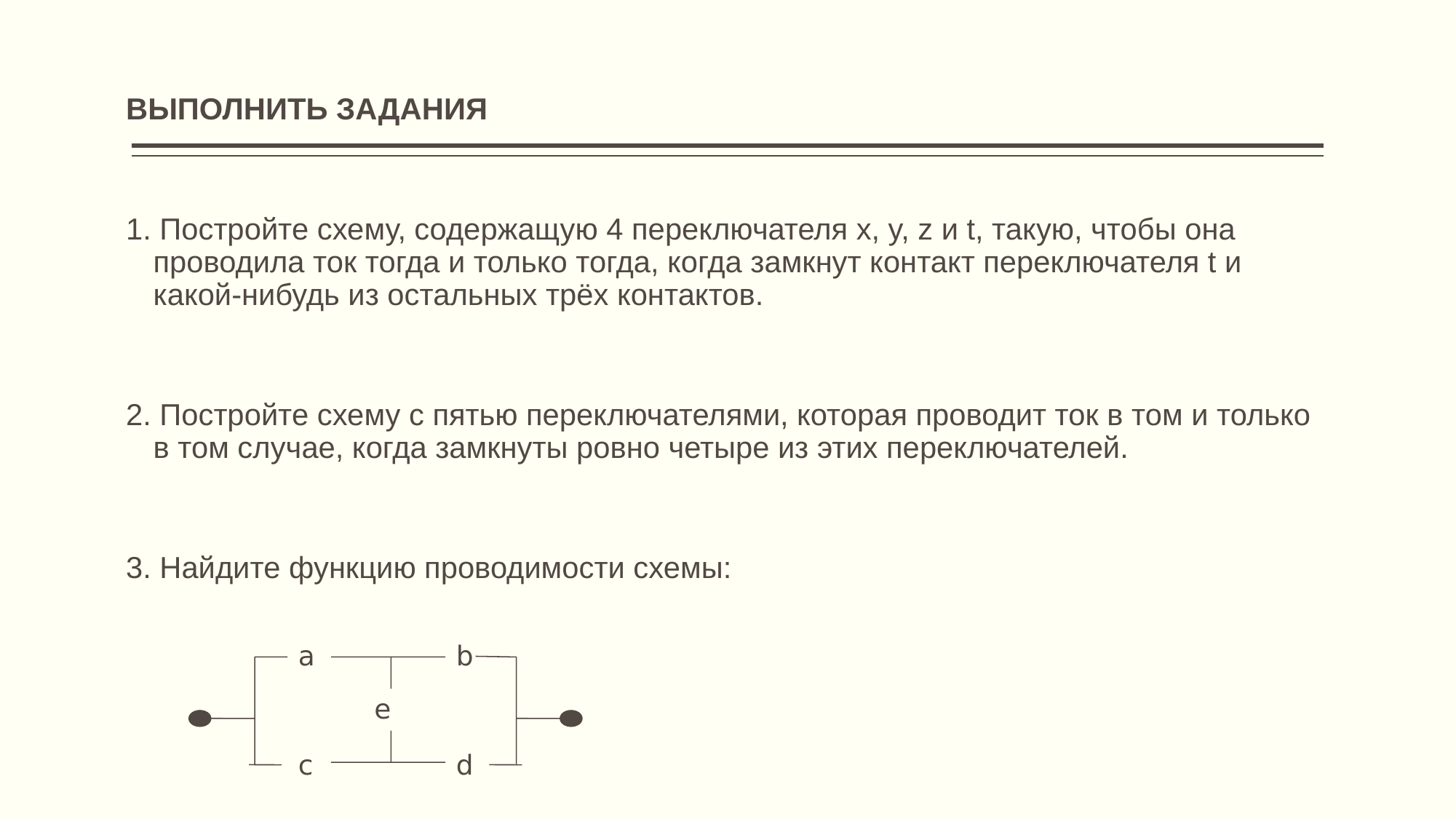

ВЫПОЛНИТЬ ЗАДАНИЯ

1. Постройте схему, содержащую 4 переключателя x, y, z и t, такую, чтобы она проводила ток тогда и только тогда, когда замкнут контакт переключателя t и какой-нибудь из остальных трёх контактов.

2. Постройте схему с пятью переключателями, которая проводит ток в том и только в том случае, когда замкнуты ровно четыре из этих переключателей.

3. Найдите функцию проводимости схемы:
a
b

e

c
d